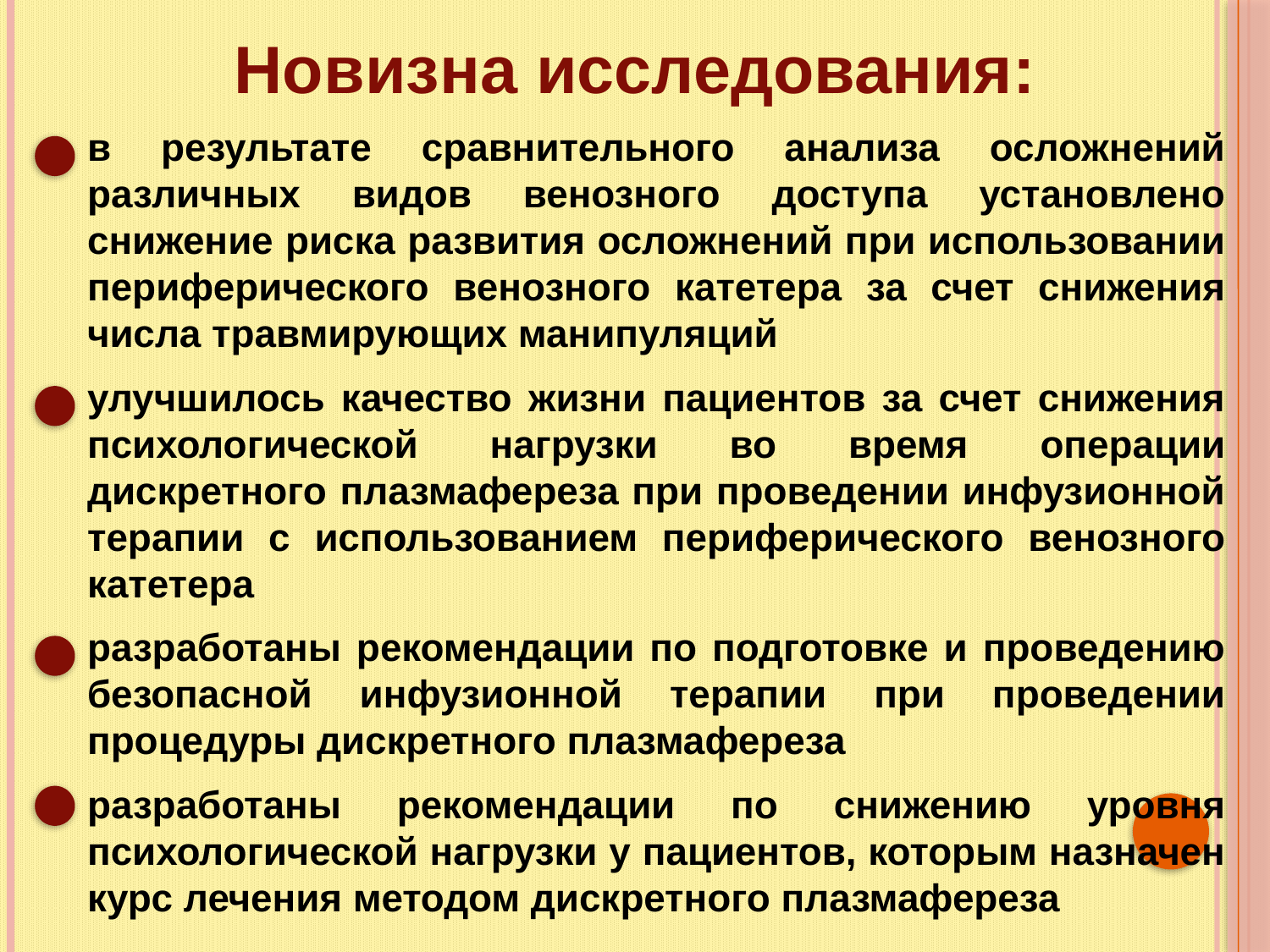

Новизна исследования:
в результате сравнительного анализа осложнений различных видов венозного доступа установлено снижение риска развития осложнений при использовании периферического венозного катетера за счет снижения числа травмирующих манипуляций
улучшилось качество жизни пациентов за счет снижения психологической нагрузки во время операции дискретного плазмафереза при проведении инфузионной терапии с использованием периферического венозного катетера
разработаны рекомендации по подготовке и проведению безопасной инфузионной терапии при проведении процедуры дискретного плазмафереза
разработаны рекомендации по снижению уровня психологической нагрузки у пациентов, которым назначен курс лечения методом дискретного плазмафереза